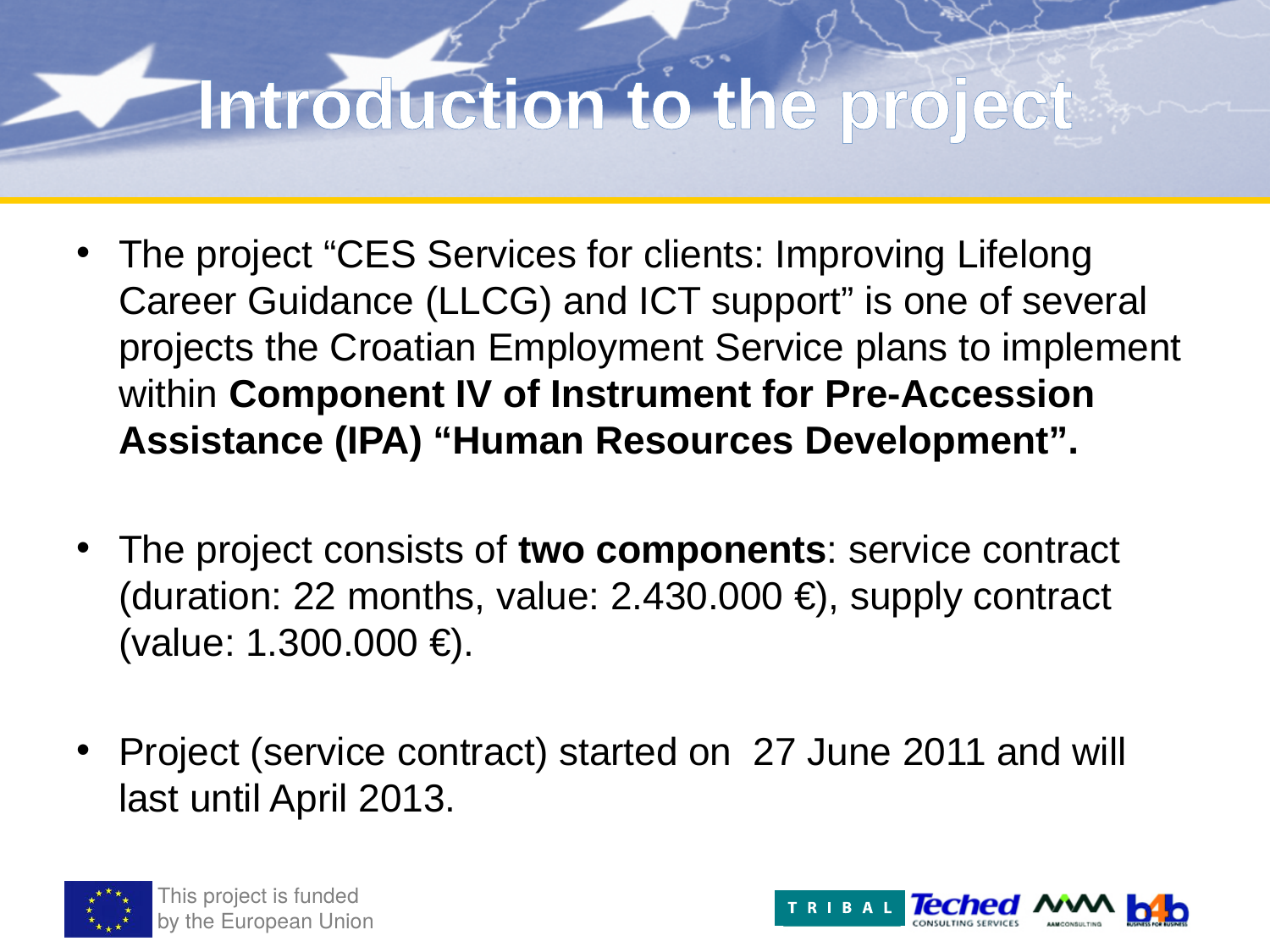

# Introduction to the project
The project “CES Services for clients: Improving Lifelong Career Guidance (LLCG) and ICT support” is one of several projects the Croatian Employment Service plans to implement within Component IV of Instrument for Pre-Accession Assistance (IPA) “Human Resources Development”.

The project consists of two components: service contract (duration: 22 months, value: 2.430.000 €), supply contract (value: 1.300.000 €).

Project (service contract) started on  27 June 2011 and will last until April 2013.